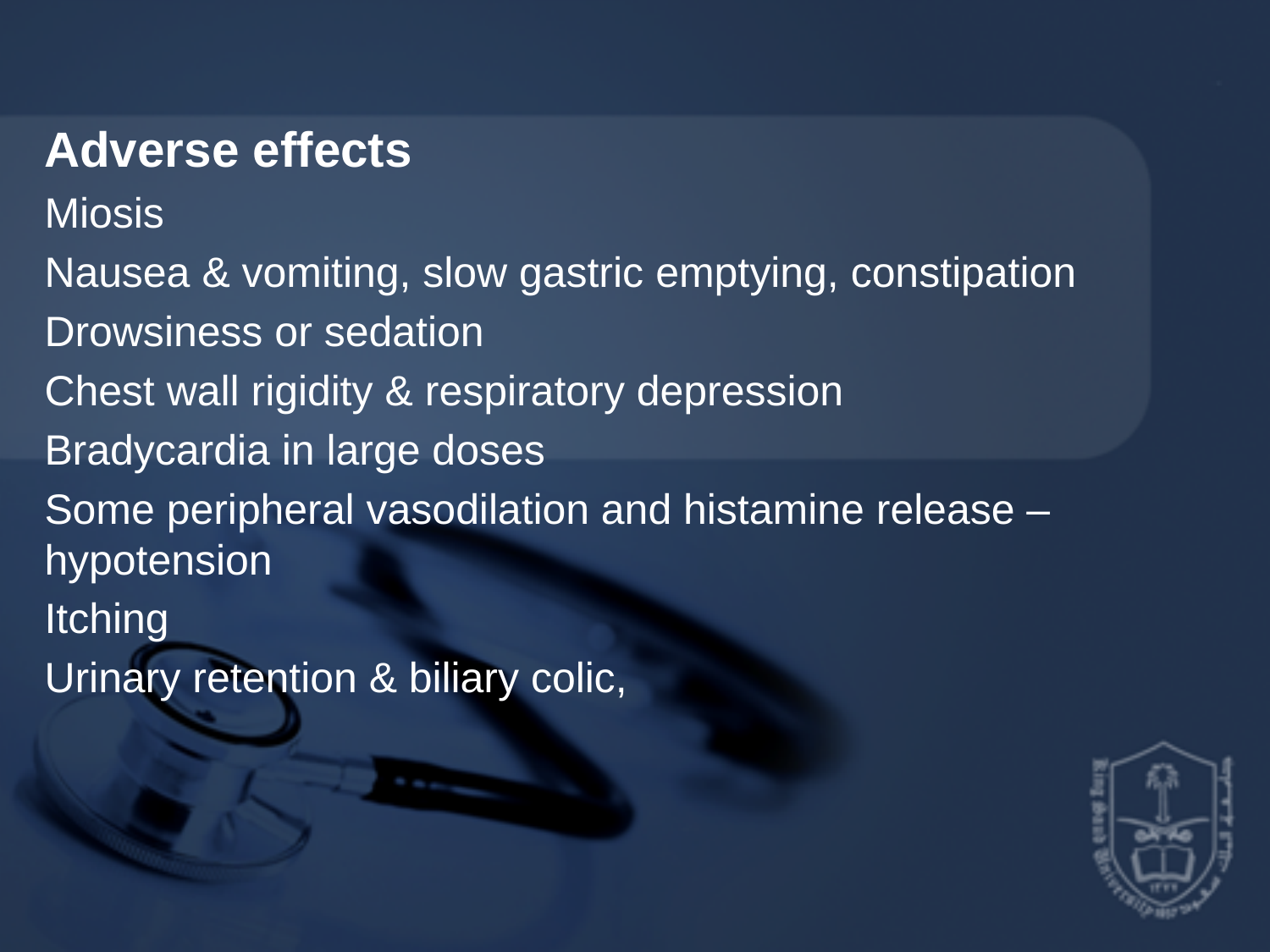

Adverse effects
Miosis
Nausea & vomiting, slow gastric emptying, constipation
Drowsiness or sedation
Chest wall rigidity & respiratory depression
Bradycardia in large doses
Some peripheral vasodilation and histamine release – hypotension
Itching
Urinary retention & biliary colic,